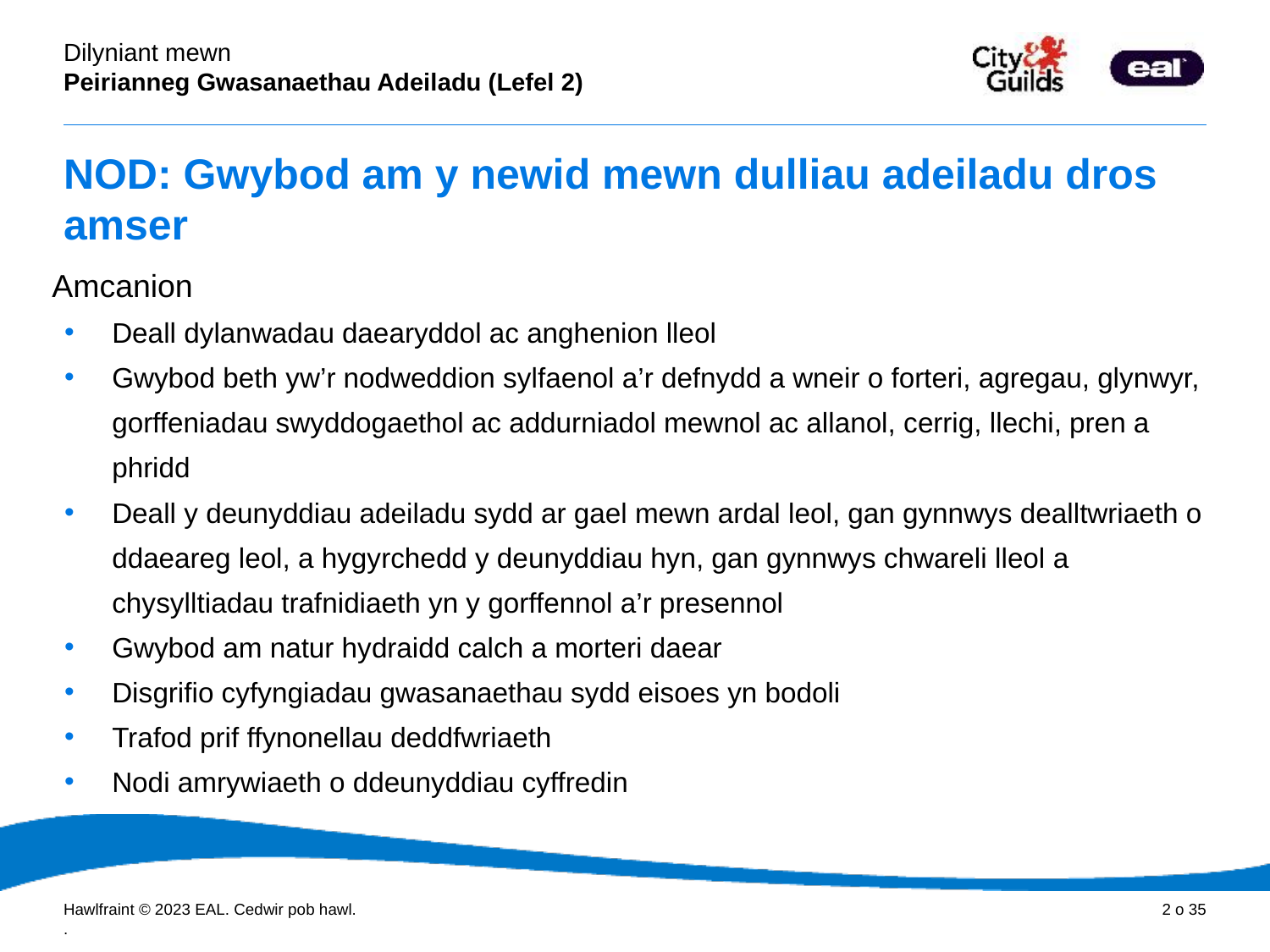

# NOD: Gwybod am y newid mewn dulliau adeiladu dros amser
Amcanion
Deall dylanwadau daearyddol ac anghenion lleol
Gwybod beth yw’r nodweddion sylfaenol a’r defnydd a wneir o forteri, agregau, glynwyr, gorffeniadau swyddogaethol ac addurniadol mewnol ac allanol, cerrig, llechi, pren a phridd
Deall y deunyddiau adeiladu sydd ar gael mewn ardal leol, gan gynnwys dealltwriaeth o ddaeareg leol, a hygyrchedd y deunyddiau hyn, gan gynnwys chwareli lleol a chysylltiadau trafnidiaeth yn y gorffennol a’r presennol
Gwybod am natur hydraidd calch a morteri daear
Disgrifio cyfyngiadau gwasanaethau sydd eisoes yn bodoli
Trafod prif ffynonellau deddfwriaeth
Nodi amrywiaeth o ddeunyddiau cyffredin